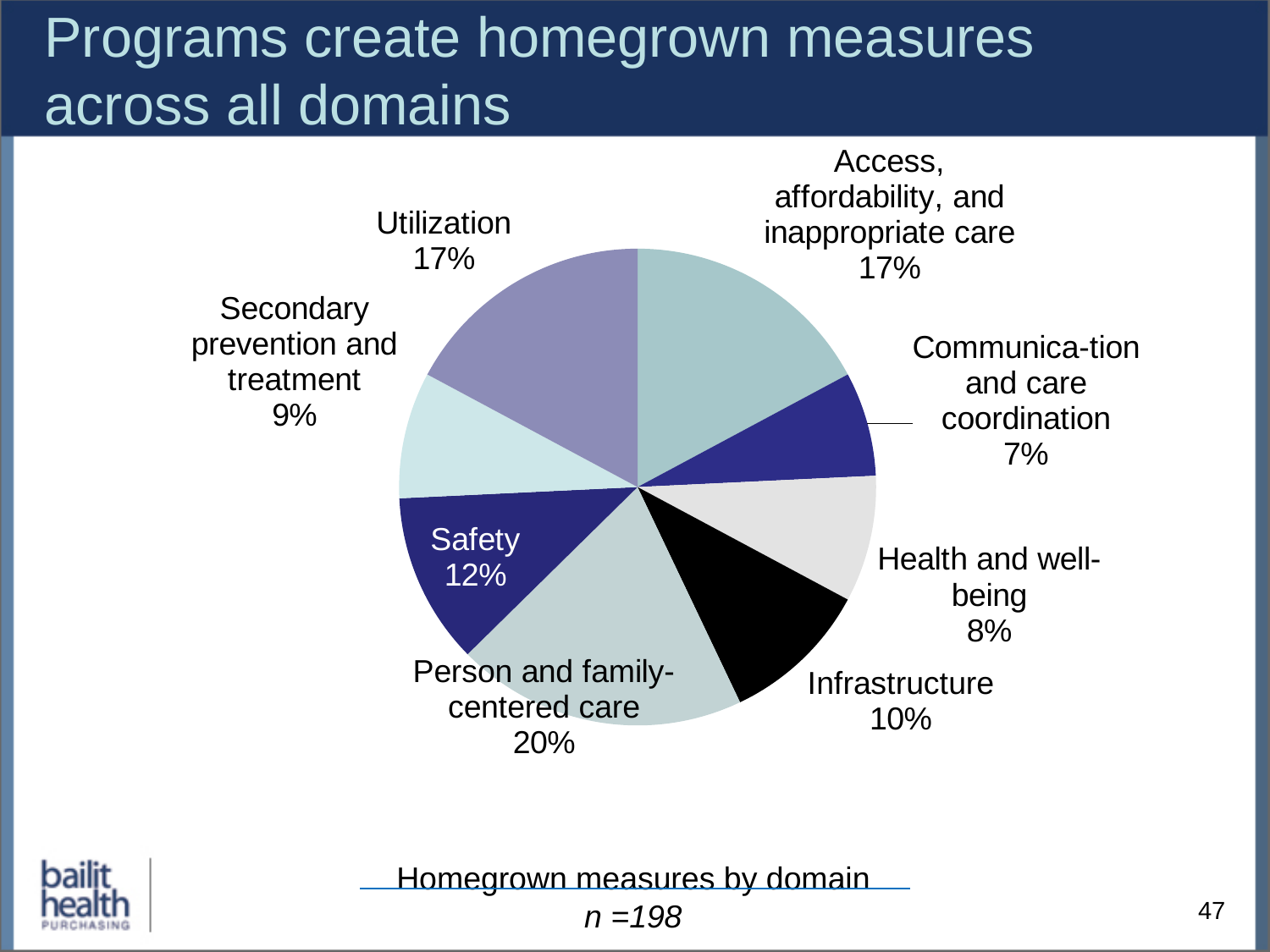

# Programs create homegrown measures across all domains

### Chart

| Category | Column1 |
|---|---|
| Access, Affordability, and Inappropriate Care | 34.0 |
| Communication and Care Coordination | 14.0 |
| Health and Well-being | 17.0 |
| Infrastructure | 20.0 |
| Person and Family-Centered Care | 39.0 |
| Safety | 23.0 |
| Secondary Prevention and Treatment | 17.0 |
| Utilization | 34.0 |
Homegrown measures by domain
n =198
47